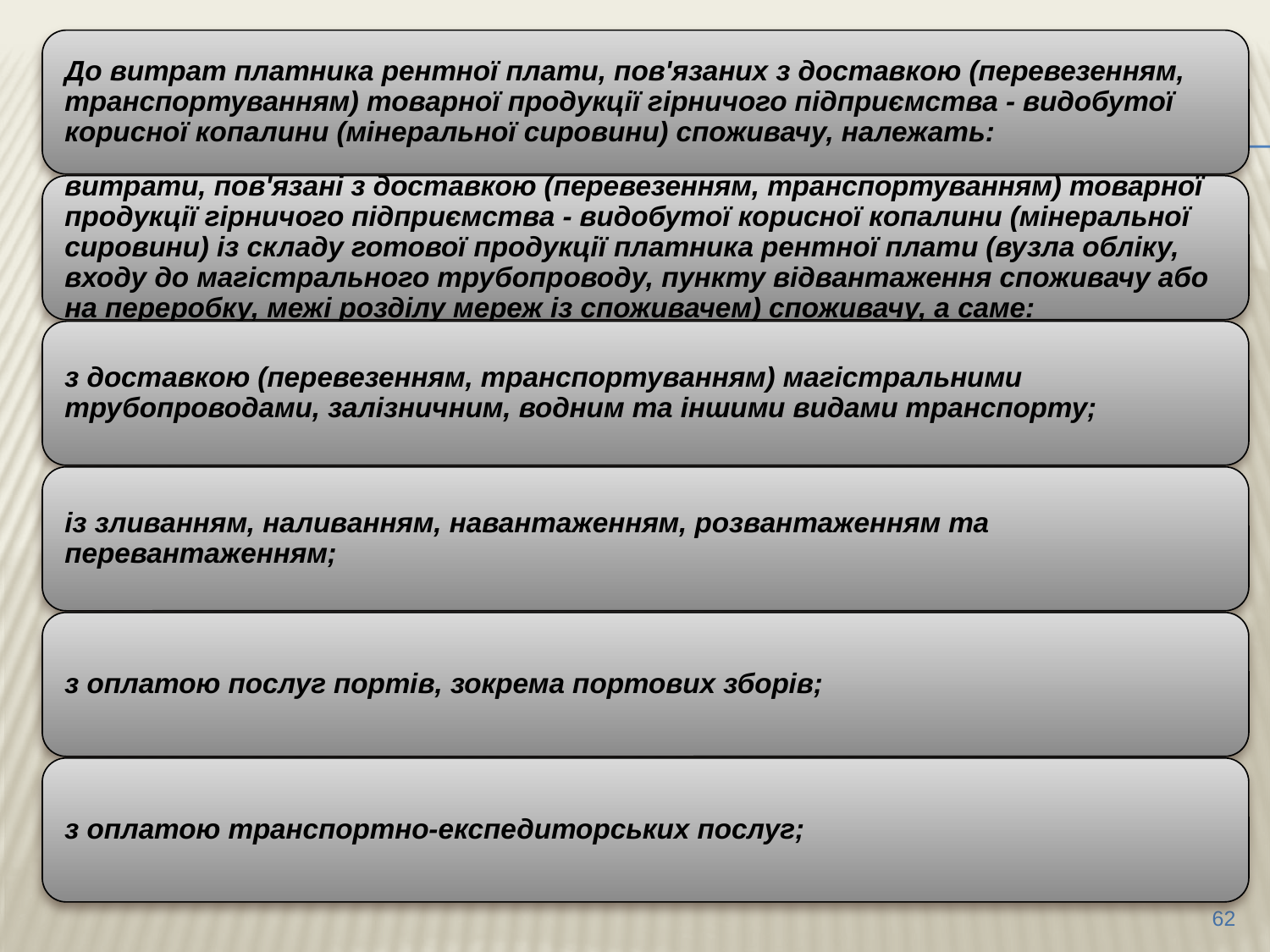

До витрат платника рентної плати, пов'язаних з доставкою (перевезенням, транспортуванням) товарної продукції гірничого підприємства - видобутої корисної копалини (мінеральної сировини) споживачу, належать:
витрати, пов'язані з доставкою (перевезенням, транспортуванням) товарної продукції гірничого підприємства - видобутої корисної копалини (мінеральної сировини) із складу готової продукції платника рентної плати (вузла обліку, входу до магістрального трубопроводу, пункту відвантаження споживачу або на переробку, межі розділу мереж із споживачем) споживачу, а саме:
з доставкою (перевезенням, транспортуванням) магістральними трубопроводами, залізничним, водним та іншими видами транспорту;
із зливанням, наливанням, навантаженням, розвантаженням та перевантаженням;
з оплатою послуг портів, зокрема портових зборів;
з оплатою транспортно-експедиторських послуг;
62